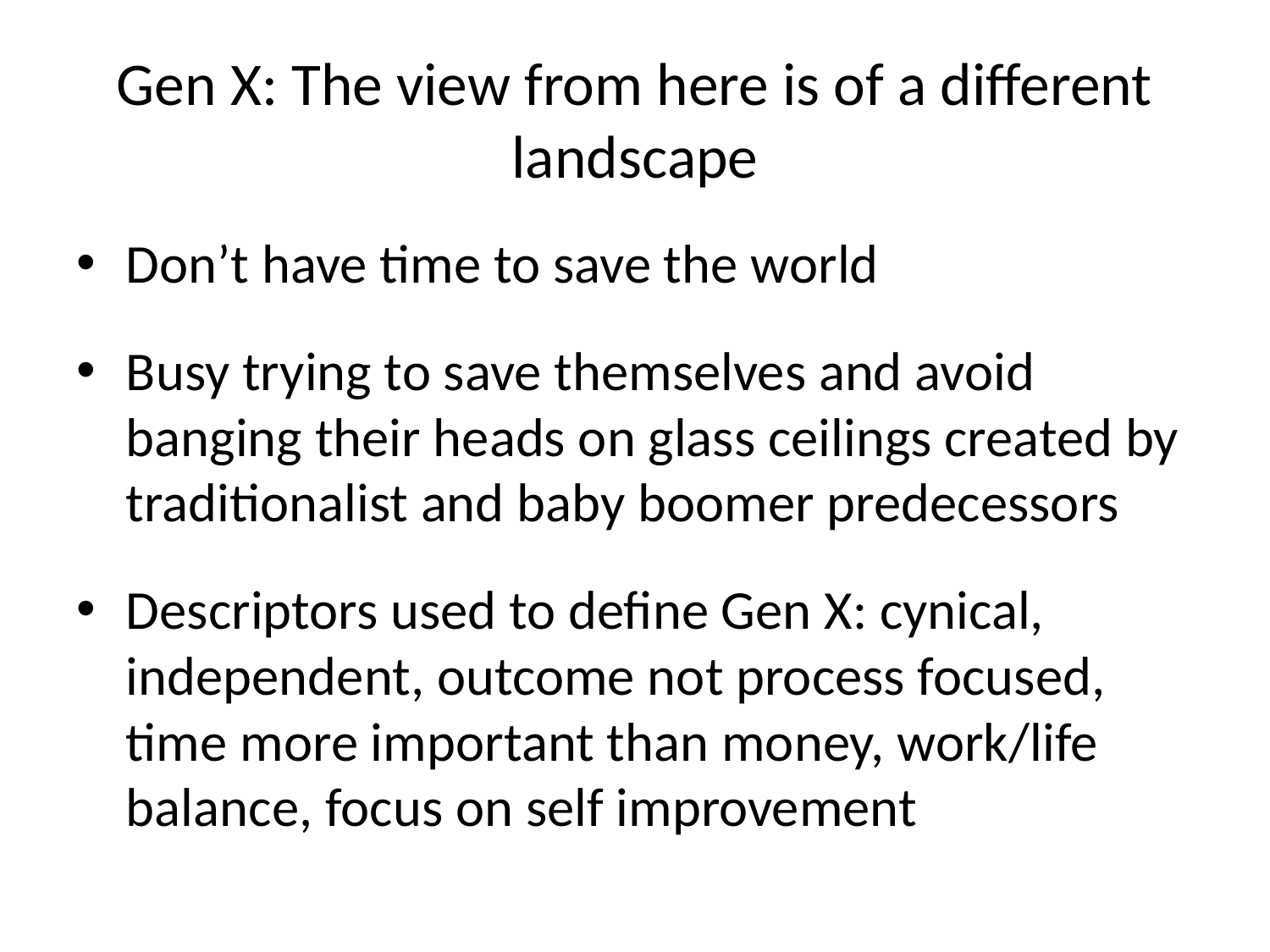

# Gen X: The view from here is of a different landscape
Don’t have time to save the world
Busy trying to save themselves and avoid banging their heads on glass ceilings created by traditionalist and baby boomer predecessors
Descriptors used to define Gen X: cynical, independent, outcome not process focused, time more important than money, work/life balance, focus on self improvement